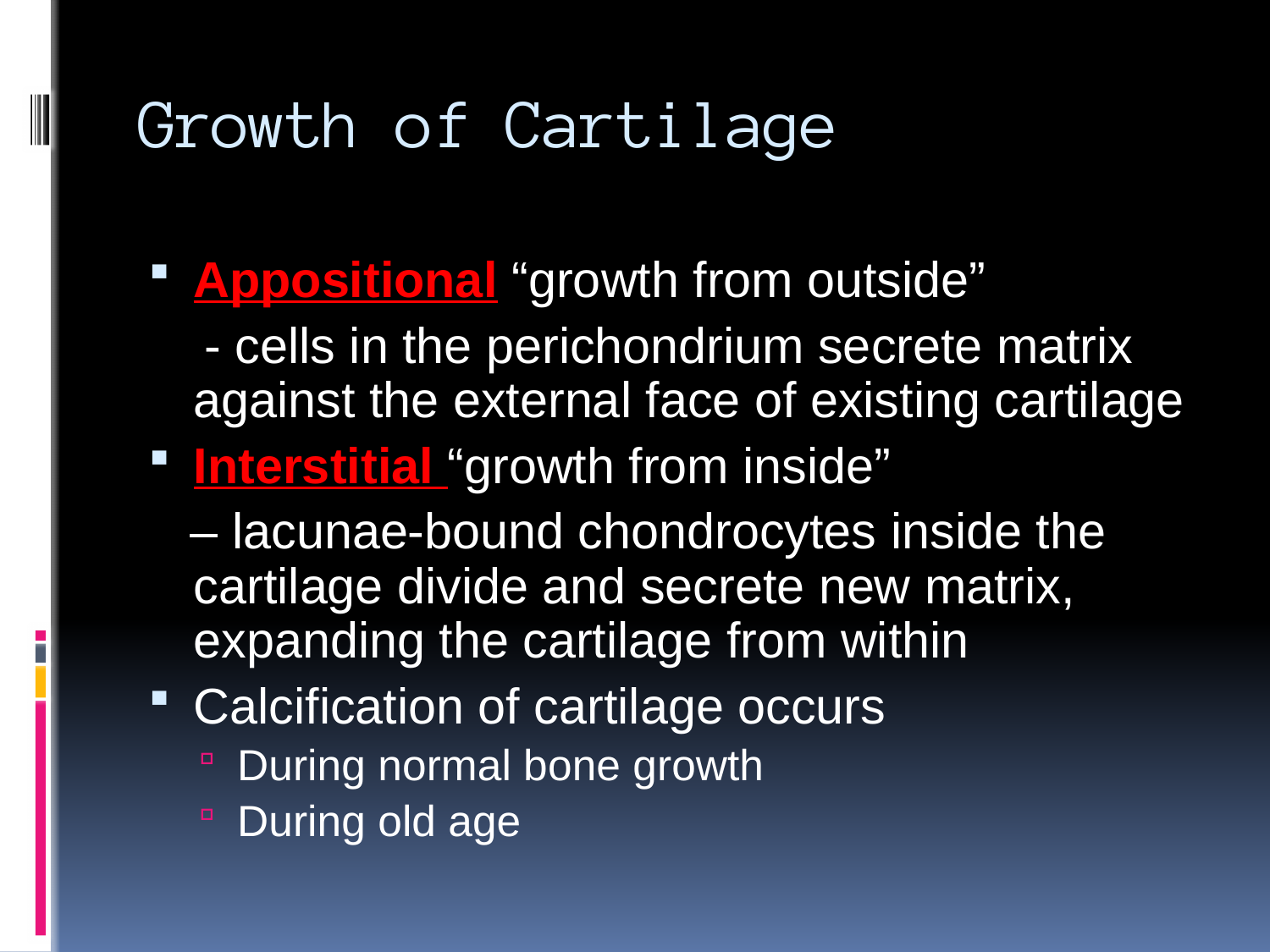

# Growth of Cartilage
Appositional “growth from outside”
    - cells in the perichondrium secrete matrix against the external face of existing cartilage
Interstitial “growth from inside”
   – lacunae-bound chondrocytes inside the cartilage divide and secrete new matrix, expanding the cartilage from within
Calcification of cartilage occurs
During normal bone growth
During old age